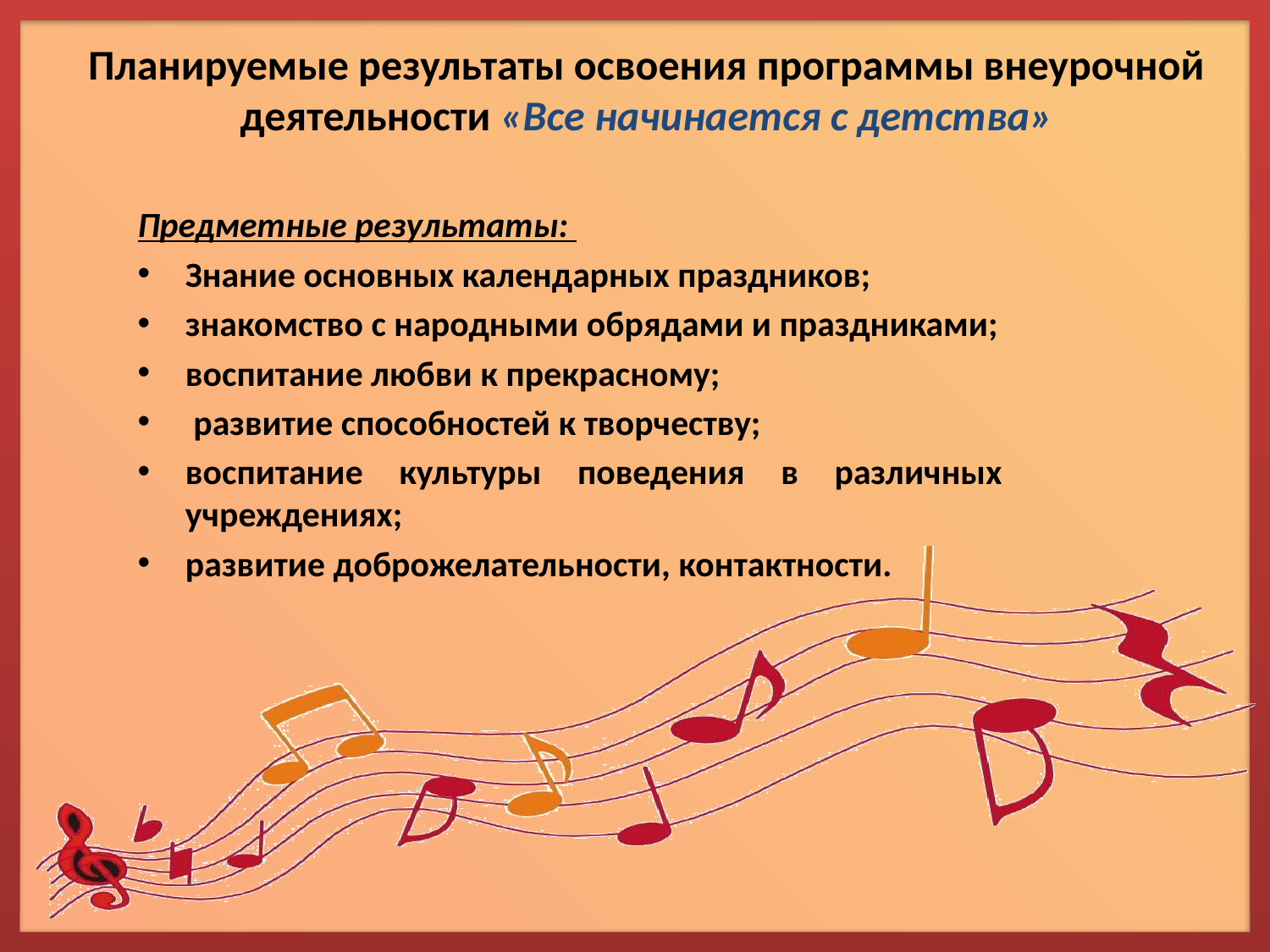

# Планируемые результаты освоения программы внеурочной деятельности «Все начинается с детства»
Предметные результаты:
Знание основных календарных праздников;
знакомство с народными обрядами и праздниками;
воспитание любви к прекрасному;
 развитие способностей к творчеству;
воспитание культуры поведения в различных учреждениях;
развитие доброжелательности, контактности.